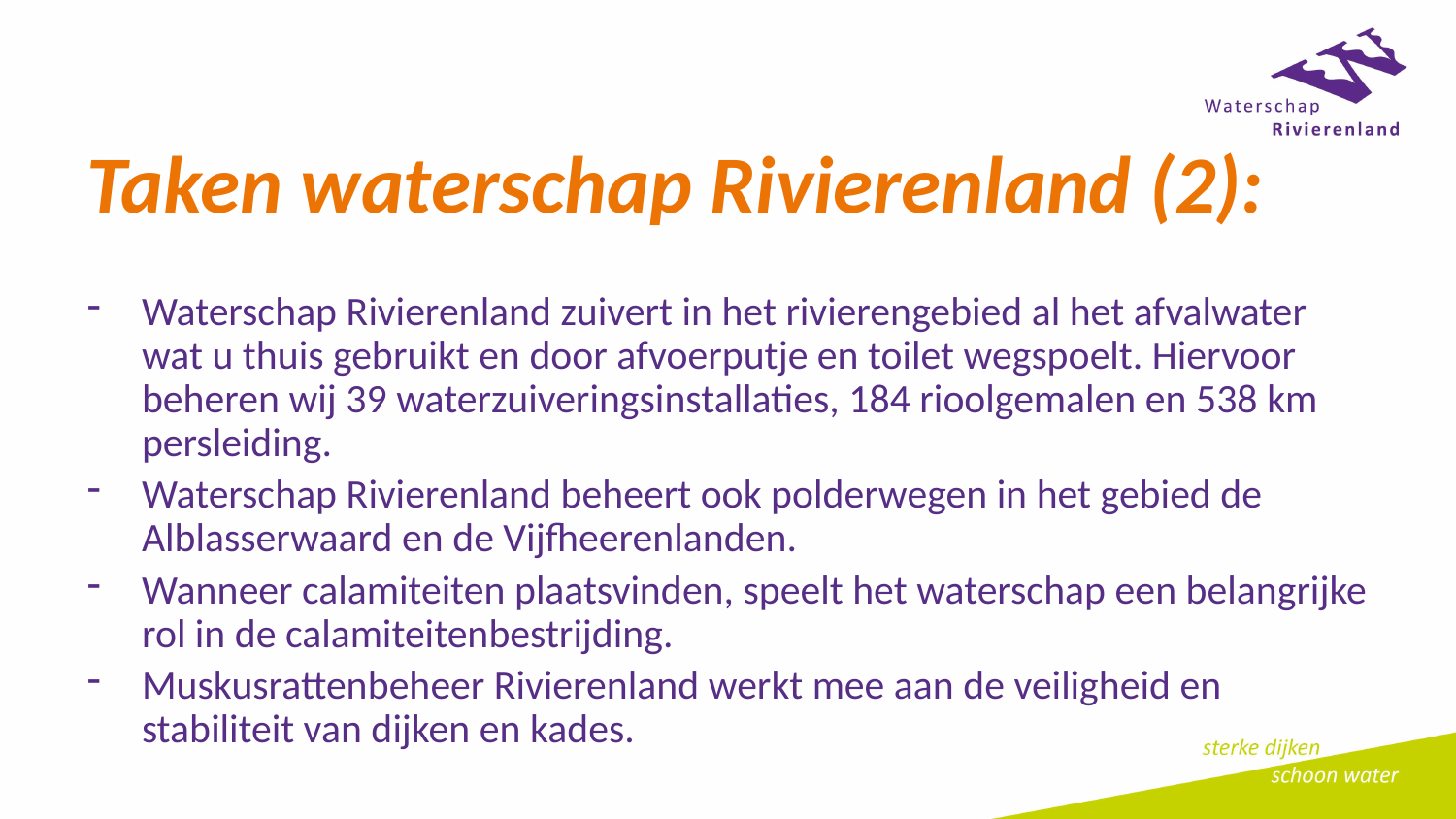

# Taken waterschap Rivierenland (2):

Waterschap Rivierenland zuivert in het rivierengebied al het afvalwater wat u thuis gebruikt en door afvoerputje en toilet wegspoelt. Hiervoor beheren wij 39 waterzuiveringsinstallaties, 184 rioolgemalen en 538 km persleiding.
Waterschap Rivierenland beheert ook polderwegen in het gebied de Alblasserwaard en de Vijfheerenlanden.
Wanneer calamiteiten plaatsvinden, speelt het waterschap een belangrijke rol in de calamiteitenbestrijding.
Muskusrattenbeheer Rivierenland werkt mee aan de veiligheid en stabiliteit van dijken en kades.